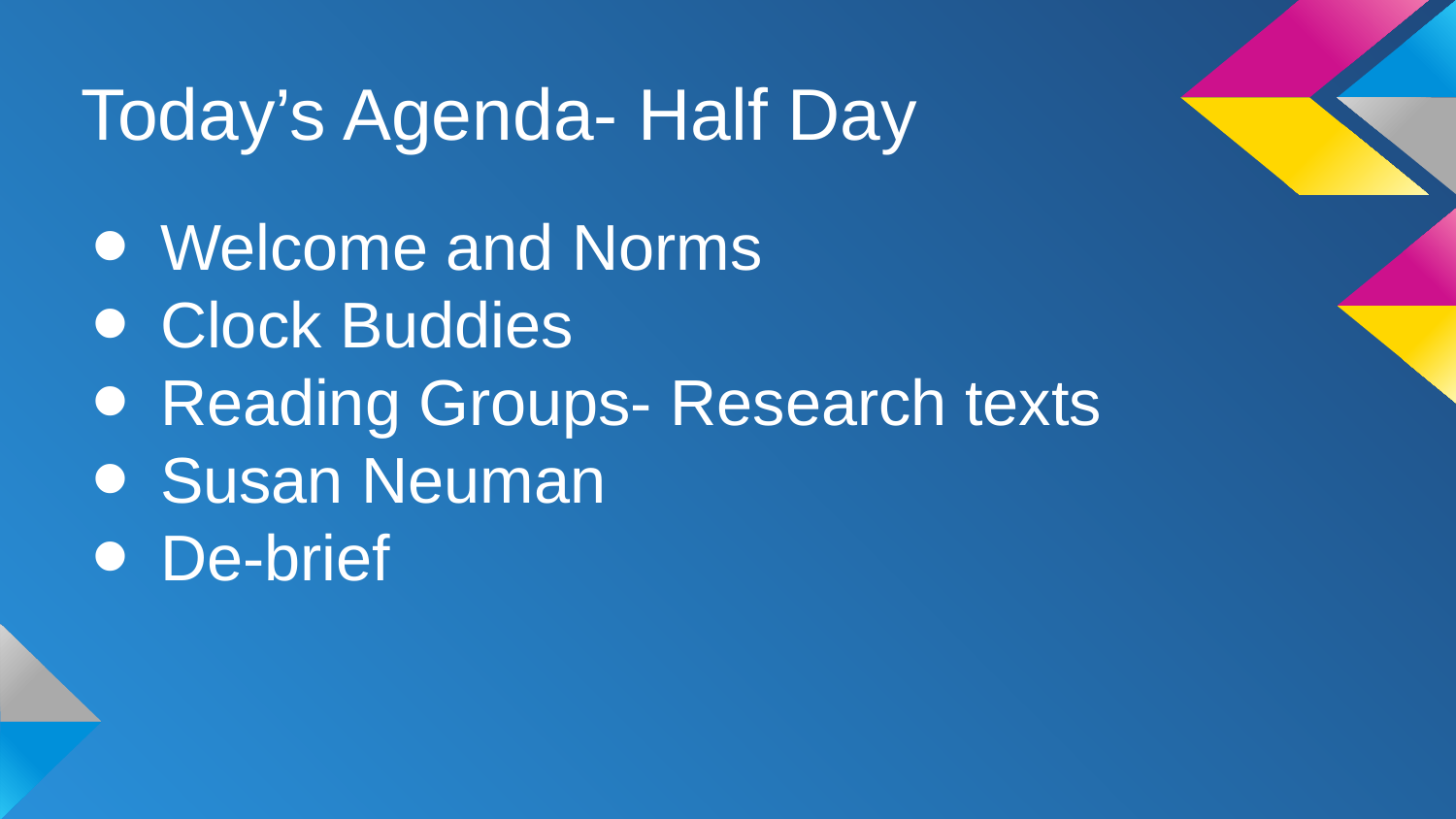

# Today’s Agenda- Half Day
Welcome and Norms
Clock Buddies
Reading Groups- Research texts
Susan Neuman
De-brief